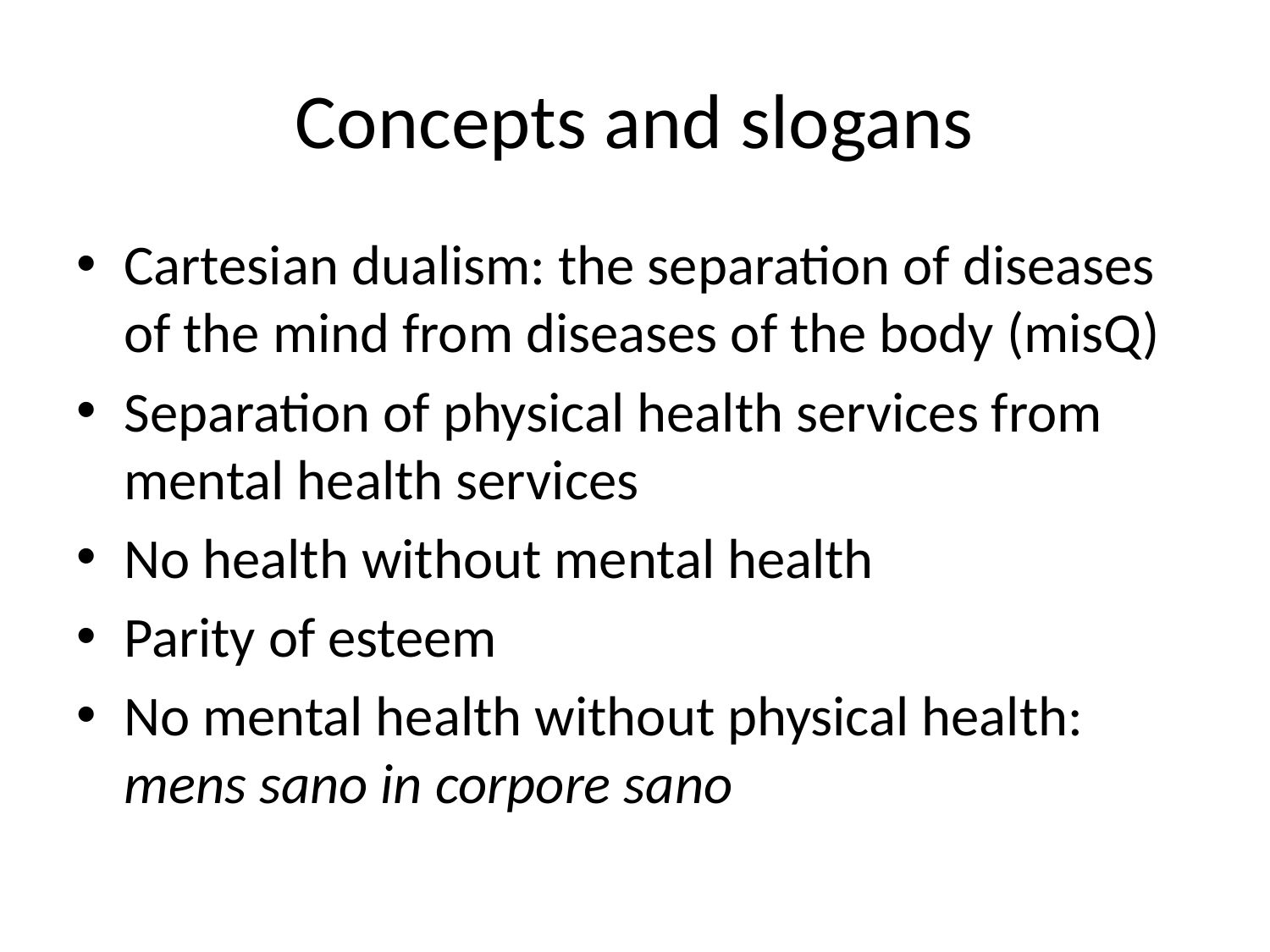

# Concepts and slogans
Cartesian dualism: the separation of diseases of the mind from diseases of the body (misQ)
Separation of physical health services from mental health services
No health without mental health
Parity of esteem
No mental health without physical health: mens sano in corpore sano